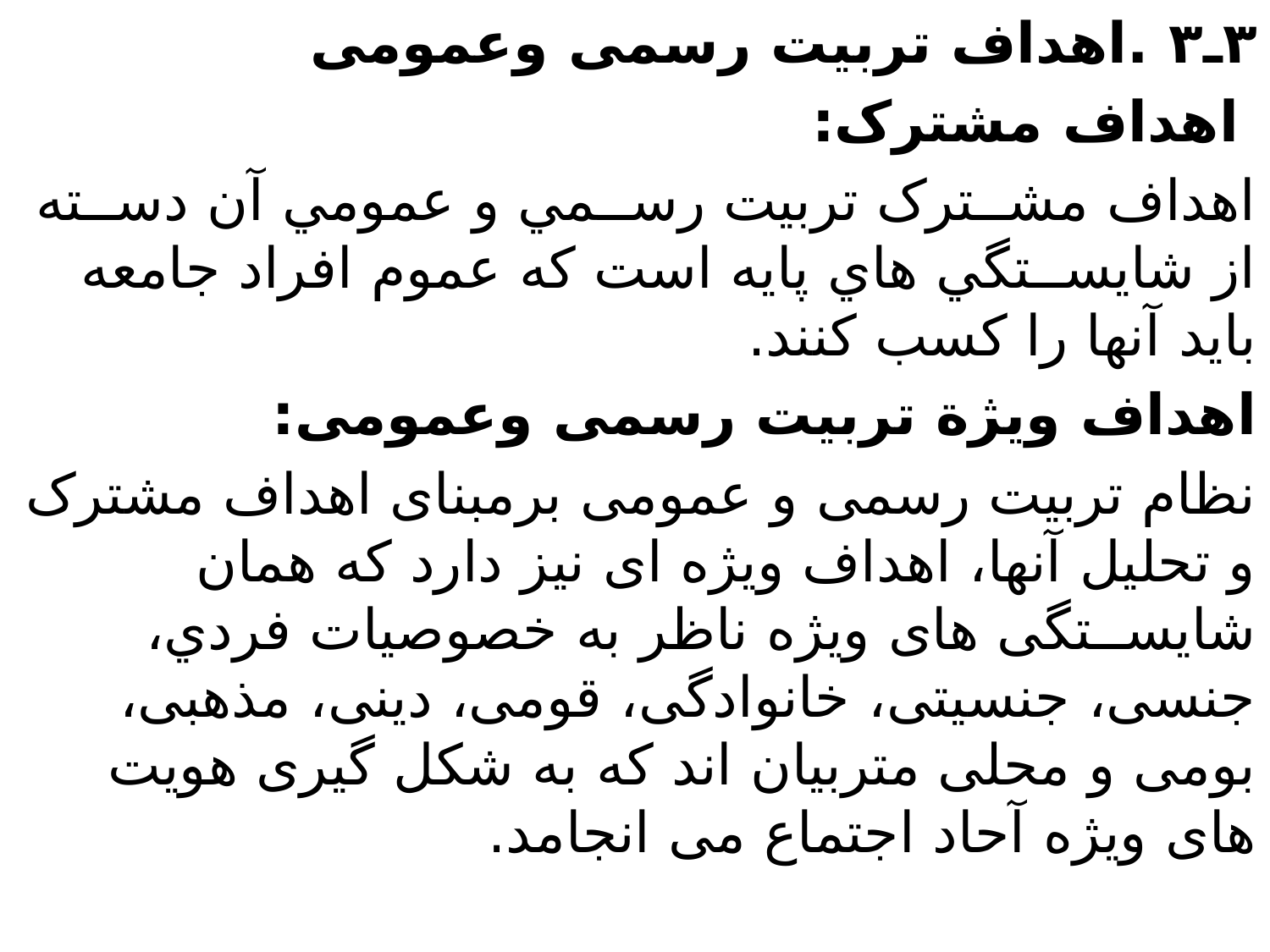

۳ـ۳ .اهداف تربيت رسمی وعمومی
 اهداف مشترک:
اهداف مشــترک تربيت رســمي و عمومي آن دســته از شايســتگي هاي پايه است که عموم افراد جامعه بايد آنها را کسب كنند.
اهداف ويژة تربيت رسمی وعمومی:
نظام تربيت رسمی و عمومی برمبنای اهداف مشترک و تحليل آنها، اهداف ويژه ای نیز دارد که همان شايســتگی های ويژه ناظر به خصوصيات فردي، جنسی، جنسيتی، خانوادگی، قومی، دينی، مذهبی، بومی و محلی متربيان اند که به شکل گيری هويت های ويژه آحاد اجتماع می انجامد.